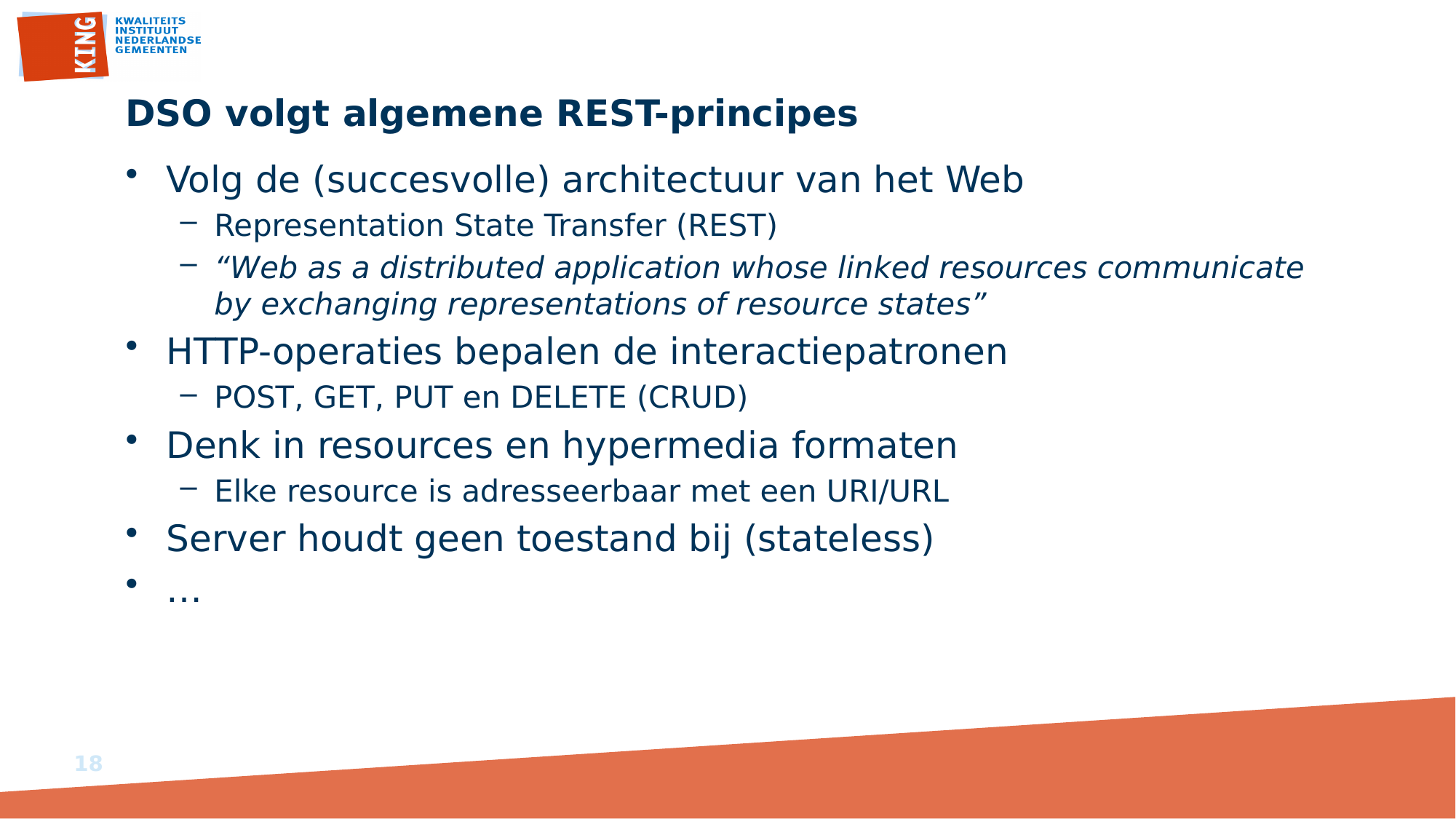

# DSO volgt algemene REST-principes
Volg de (succesvolle) architectuur van het Web
Representation State Transfer (REST)
“Web as a distributed application whose linked resources communicate by exchanging representations of resource states”
HTTP-operaties bepalen de interactiepatronen
POST, GET, PUT en DELETE (CRUD)
Denk in resources en hypermedia formaten
Elke resource is adresseerbaar met een URI/URL
Server houdt geen toestand bij (stateless)
…

18